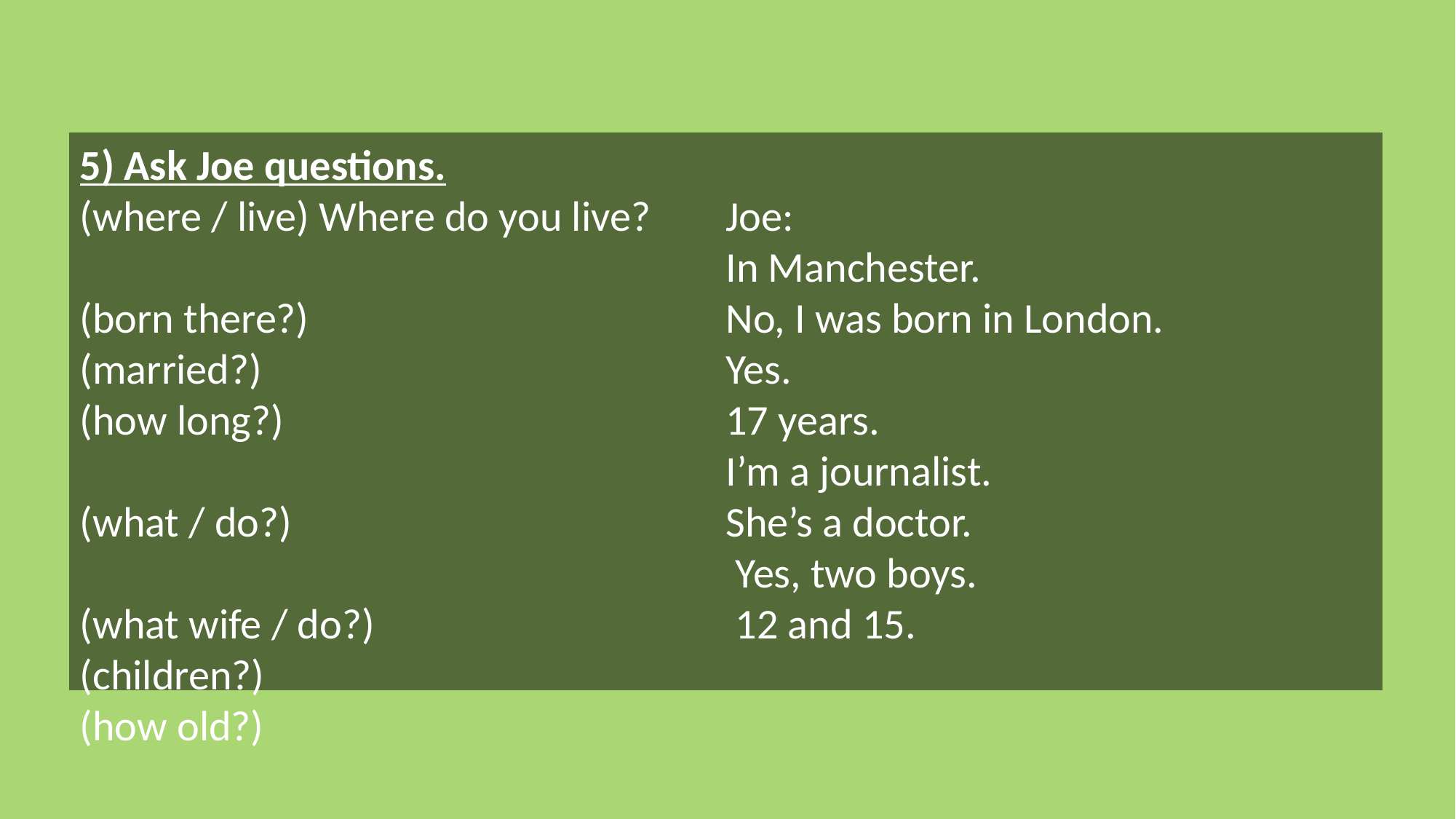

5) Ask Joe questions.
(where / live) Where do you live?
(born there?)
(married?)
(how long?)
(what / do?)
(what wife / do?)
(children?)
(how old?)

Joe:
In Manchester.
No, I was born in London.
Yes.
17 years.
I’m a journalist.
She’s a doctor.
 Yes, two boys.
 12 and 15.